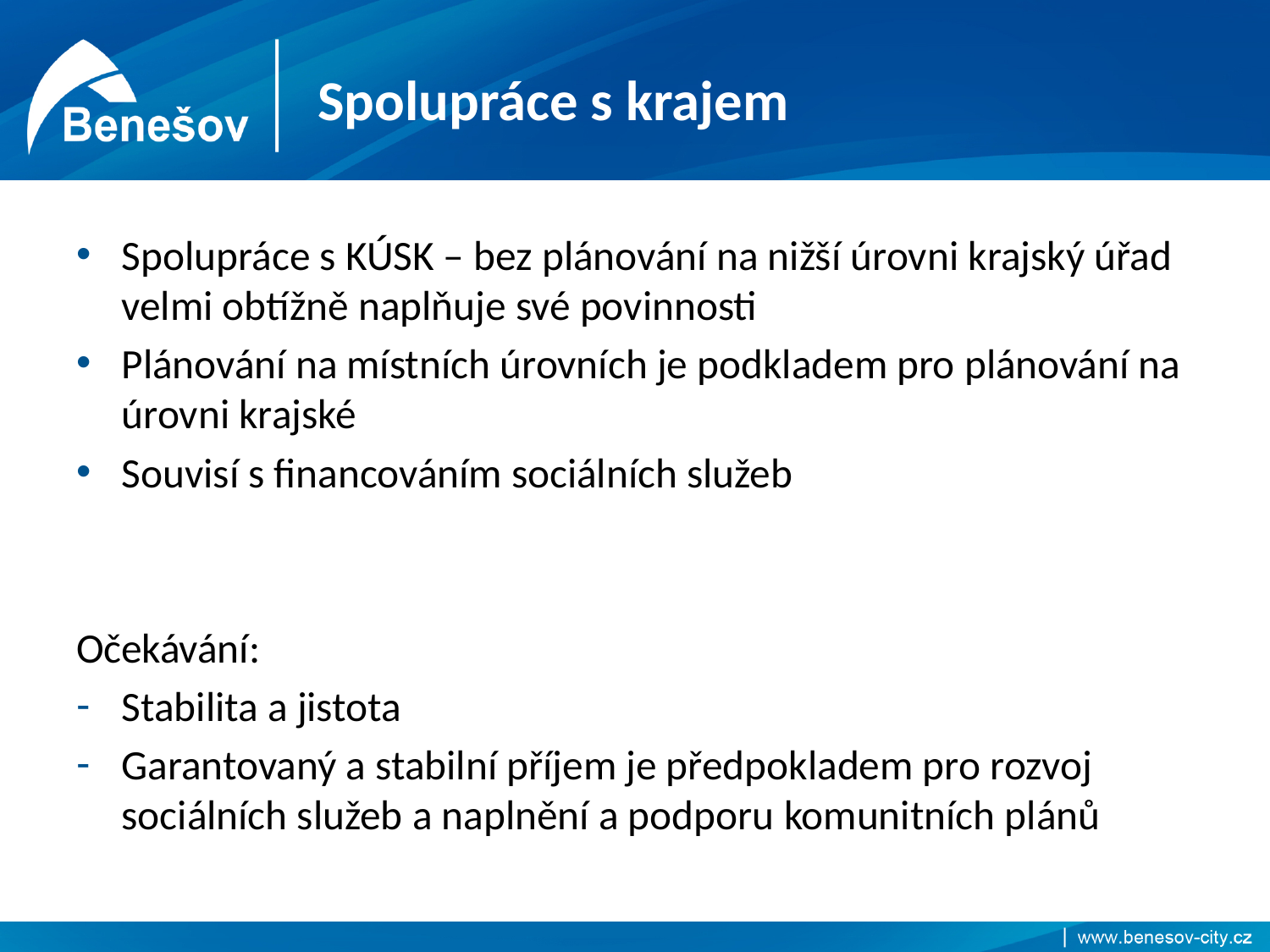

# Spolupráce s krajem
Spolupráce s KÚSK – bez plánování na nižší úrovni krajský úřad velmi obtížně naplňuje své povinnosti
Plánování na místních úrovních je podkladem pro plánování na úrovni krajské
Souvisí s financováním sociálních služeb

Očekávání:
Stabilita a jistota
Garantovaný a stabilní příjem je předpokladem pro rozvoj sociálních služeb a naplnění a podporu komunitních plánů